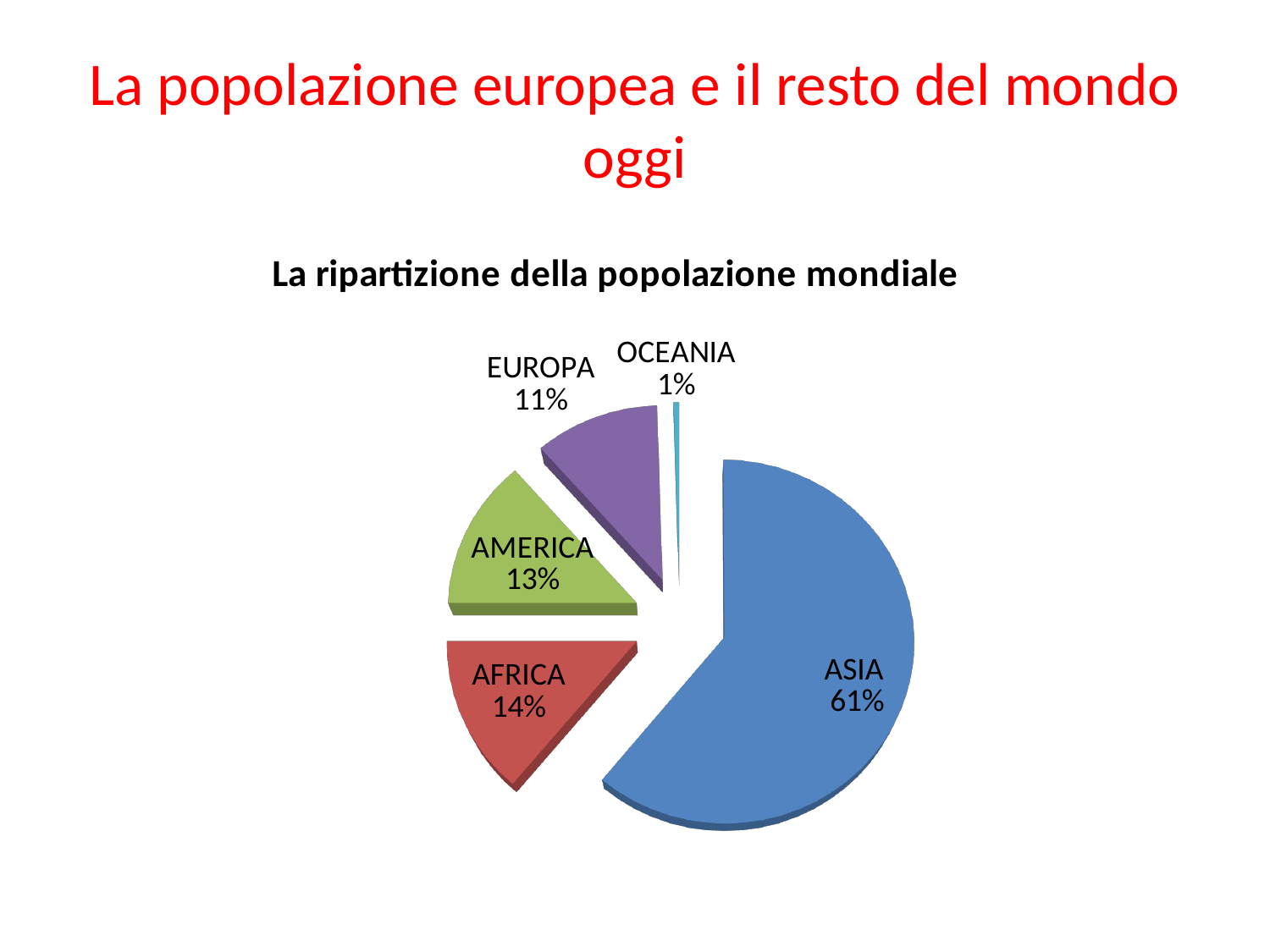

# La popolazione europea e il resto del mondo oggi

[unsupported chart]